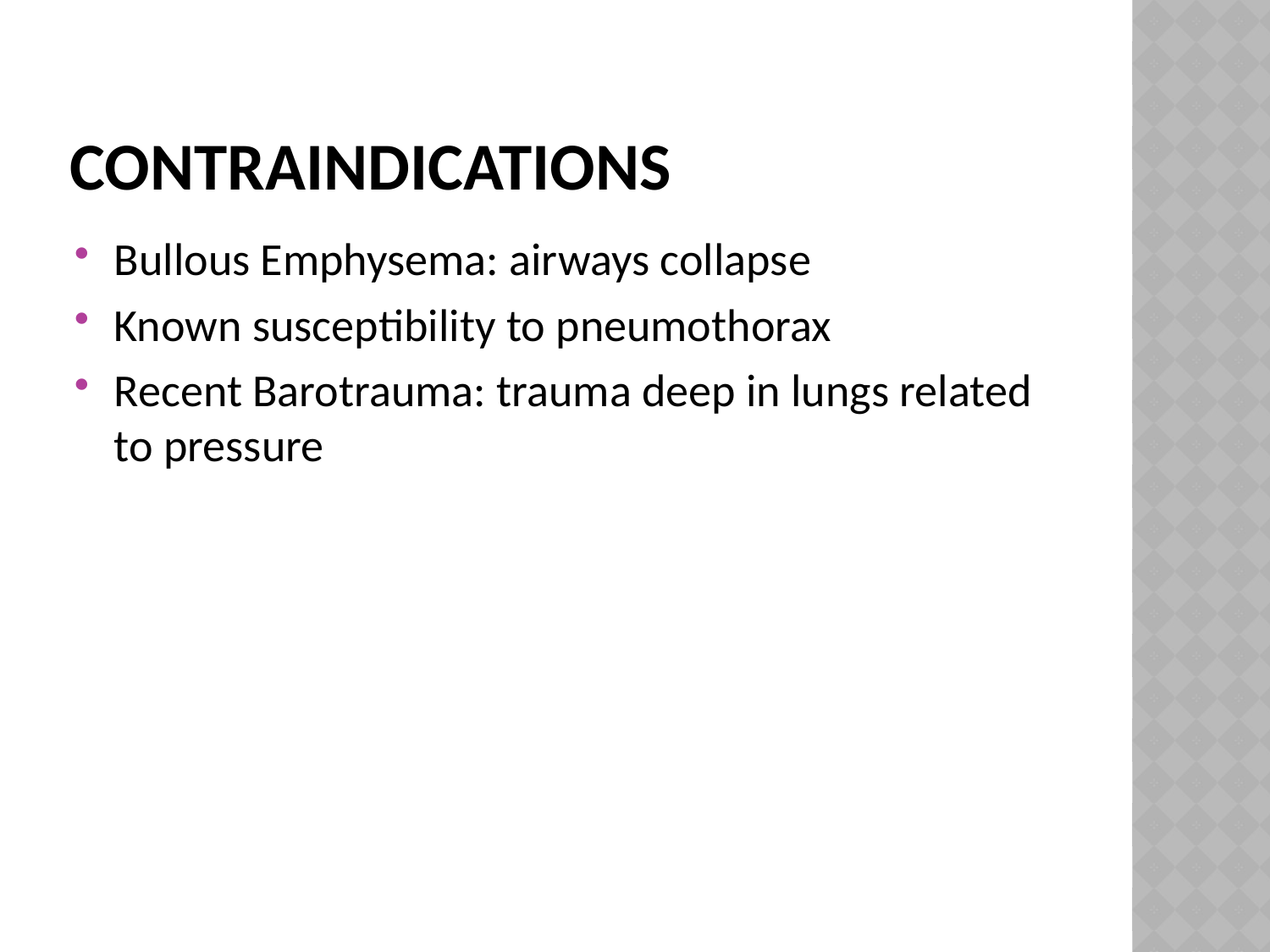

# Contraindications
Bullous Emphysema: airways collapse
Known susceptibility to pneumothorax
Recent Barotrauma: trauma deep in lungs related to pressure